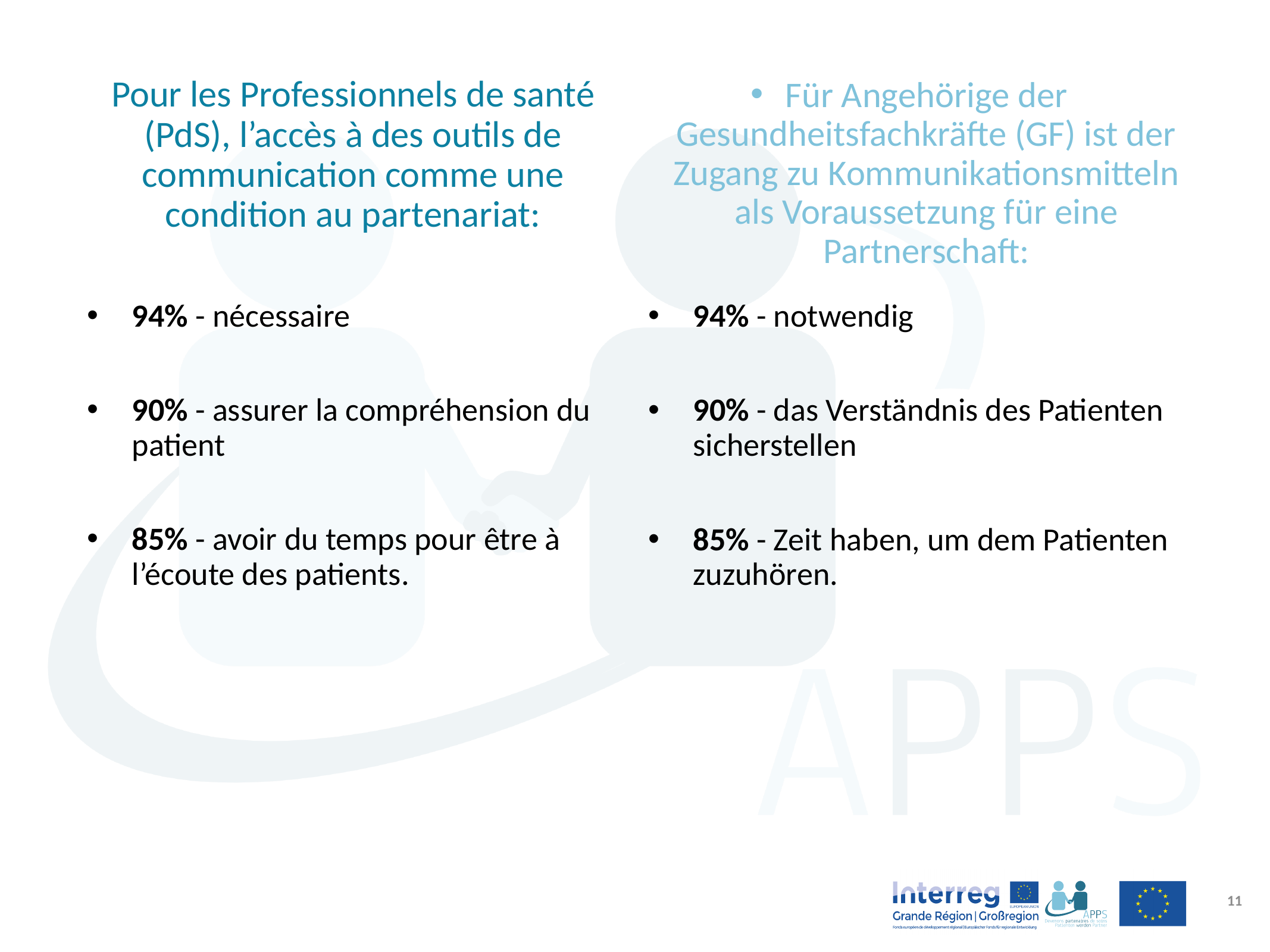

# Pour les Professionnels de santé (PdS), l’accès à des outils de communication comme une condition au partenariat:
Für Angehörige der Gesundheitsfachkräfte (GF) ist der Zugang zu Kommunikationsmitteln als Voraussetzung für eine Partnerschaft:
94% - nécessaire

90% - assurer la compréhension du patient

85% - avoir du temps pour être à l’écoute des patients.
94% - notwendig

90% - das Verständnis des Patienten sicherstellen

85% - Zeit haben, um dem Patienten zuzuhören.
11